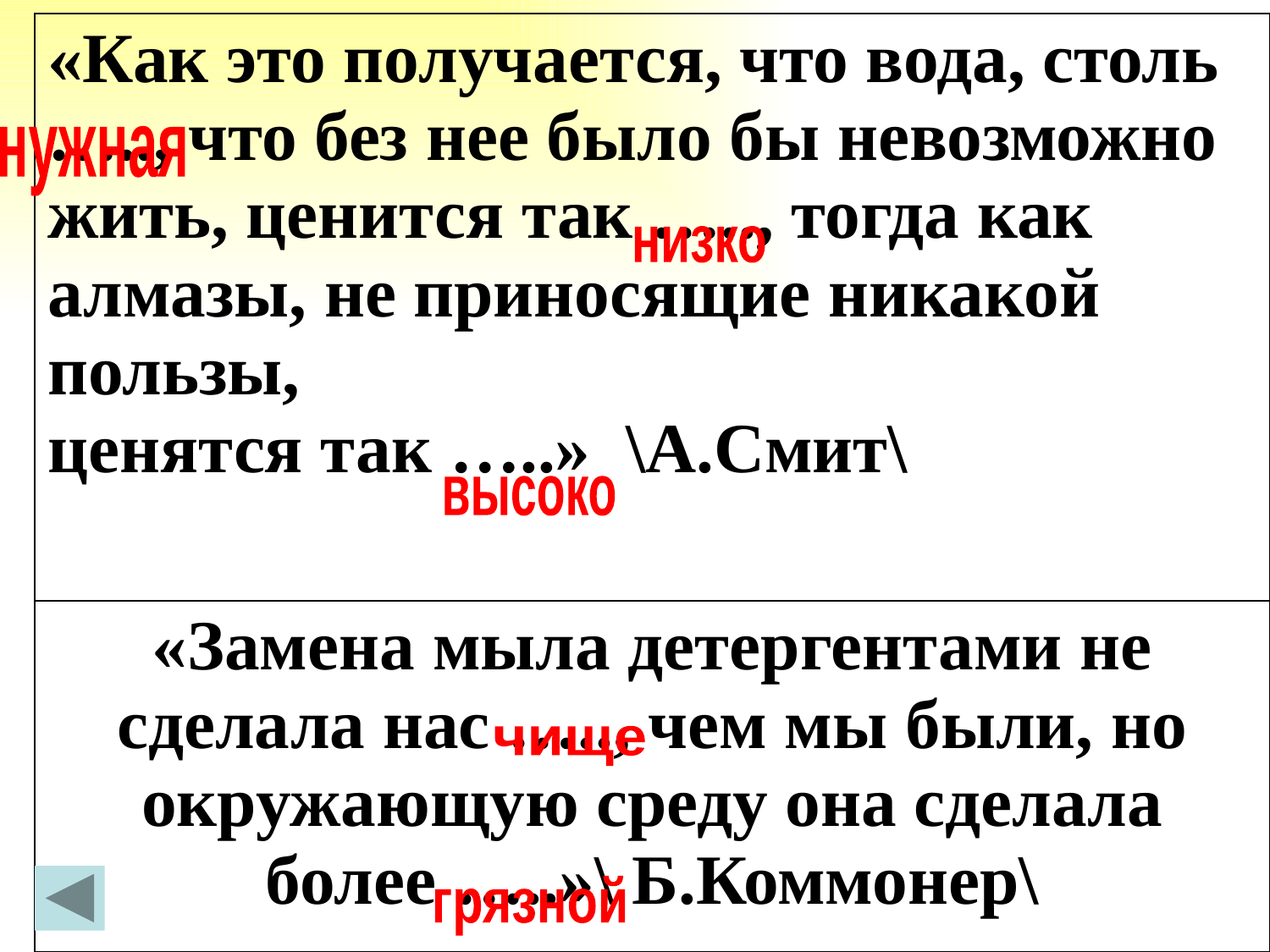

| «Как это получается, что вода, столь ….., что без нее было бы невозможно жить, ценится так ….., тогда как алмазы, не приносящие никакой пользы, ценятся так …..» \А.Смит\ |
| --- |
| «Замена мыла детергентами не сделала нас ….., чем мы были, но окружающую среду она сделала более …..»\ Б.Коммонер\ |
нужная
низко
высоко
чище

грязной